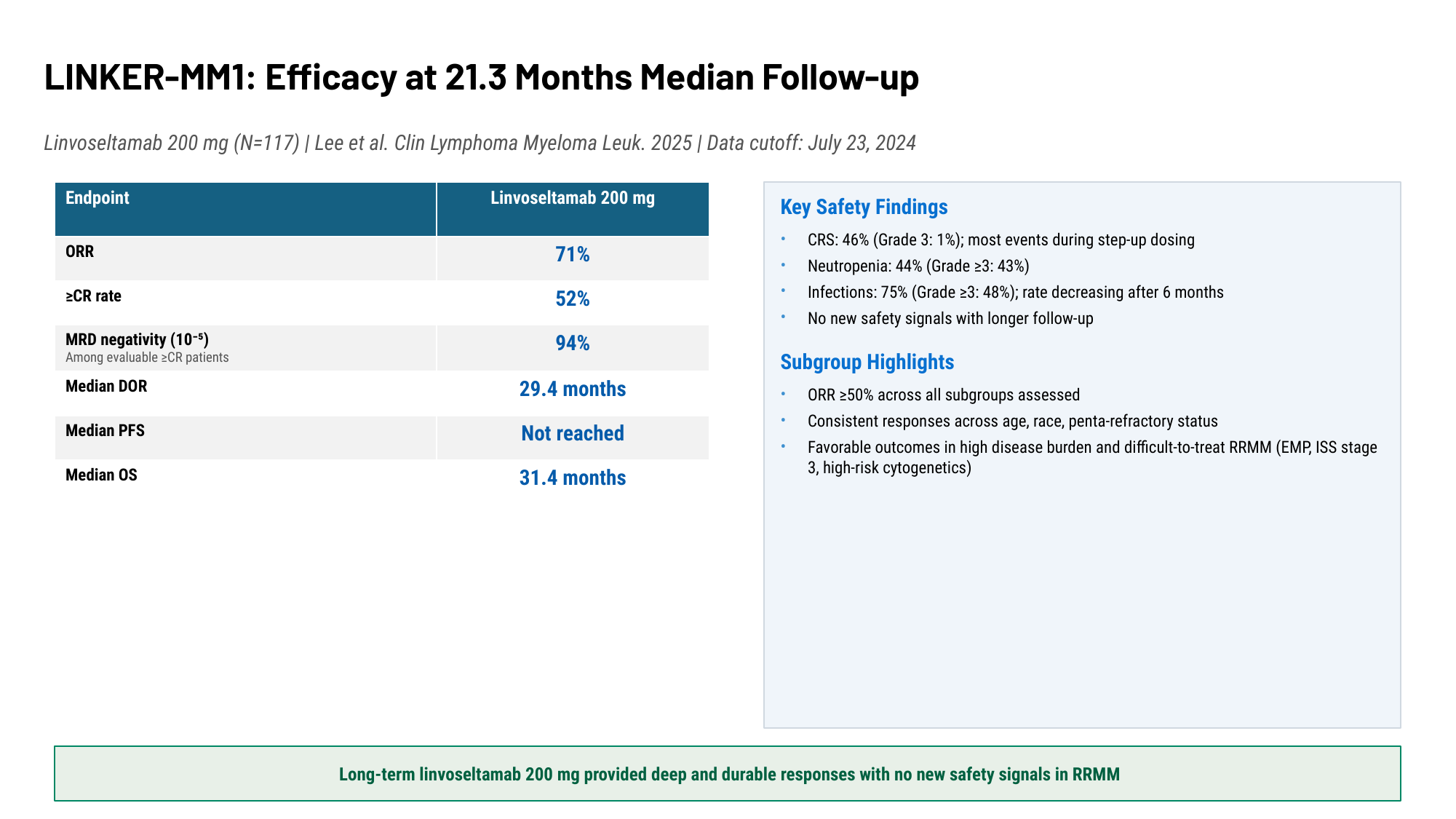

# LINKER-MM1: Efficacy at 21.3 Months Median Follow-up
Linvoseltamab 200 mg (N=117) | Lee et al. Clin Lymphoma Myeloma Leuk. 2025 | Data cutoff: July 23, 2024
| Endpoint | Linvoseltamab 200 mg |
| --- | --- |
| ORR | 71% |
| ≥CR rate | 52% |
| MRD negativity (10⁻⁵) Among evaluable ≥CR patients | 94% |
| Median DOR | 29.4 months |
| Median PFS | Not reached |
| Median OS | 31.4 months |
Key Safety Findings

CRS: 46% (Grade 3: 1%); most events during step-up dosing
Neutropenia: 44% (Grade ≥3: 43%)
Infections: 75% (Grade ≥3: 48%); rate decreasing after 6 months
No new safety signals with longer follow-up

Subgroup Highlights

ORR ≥50% across all subgroups assessed
Consistent responses across age, race, penta-refractory status
Favorable outcomes in high disease burden and difficult-to-treat RRMM (EMP, ISS stage 3, high-risk cytogenetics)
Long-term linvoseltamab 200 mg provided deep and durable responses with no new safety signals in RRMM